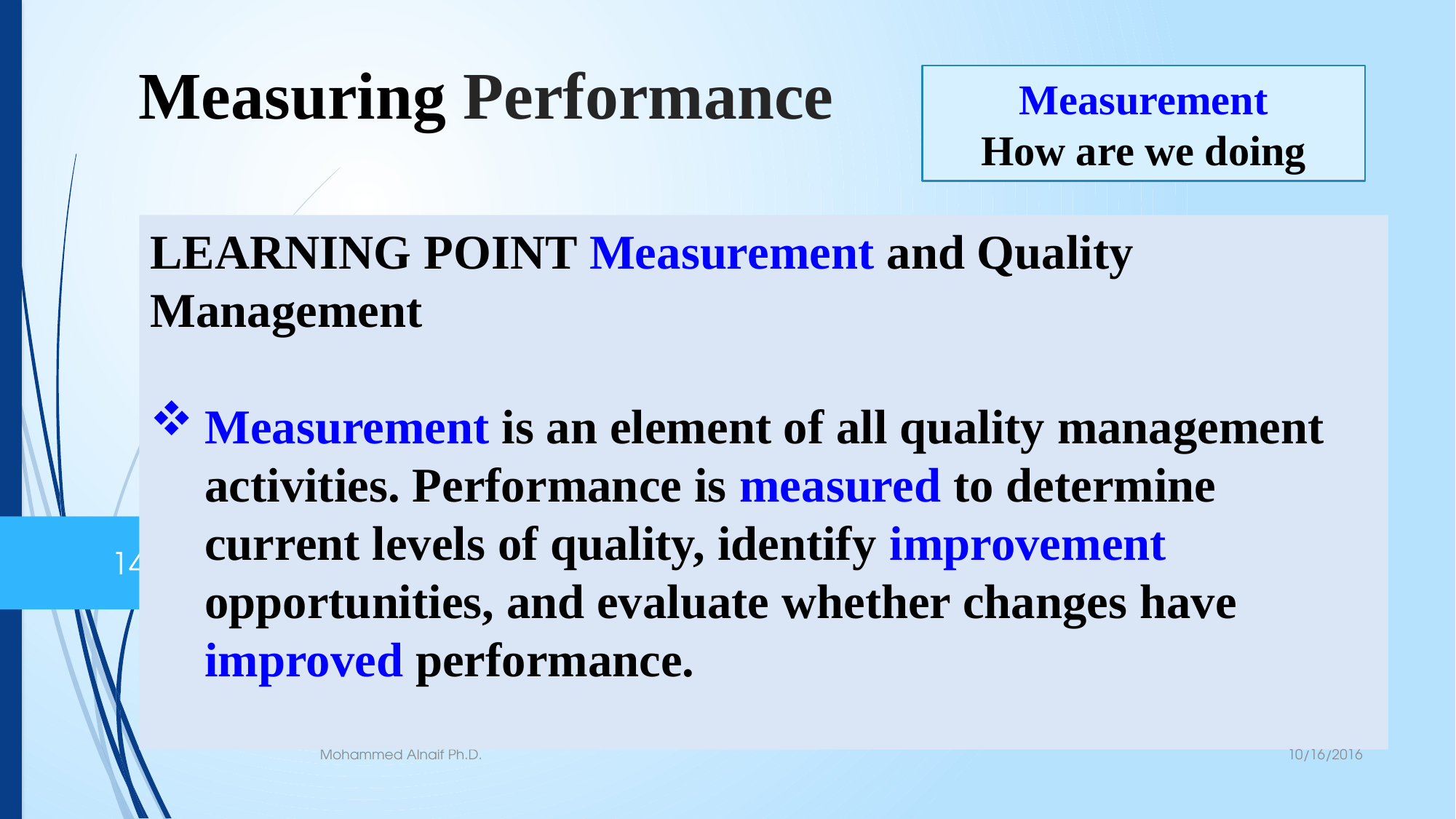

# Measuring Performance
Measurement
How are we doing

LEARNING POINT Measurement and Quality Management

Measurement is an element of all quality management activities. Performance is measured to determine current levels of quality, identify improvement opportunities, and evaluate whether changes have improved performance.

14
10/16/2016
Mohammed Alnaif Ph.D.